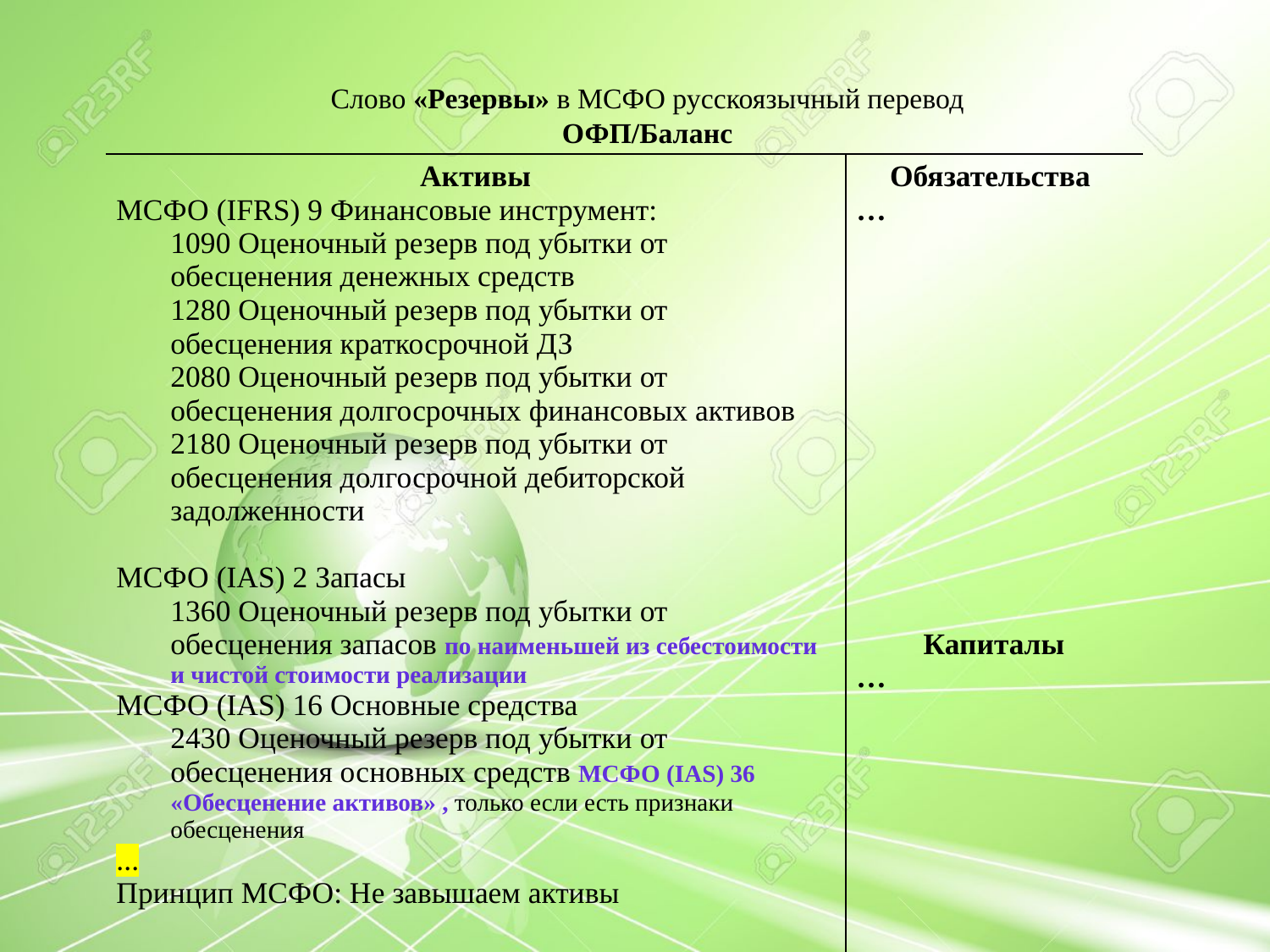

Слово «Резервы» в МСФО русскоязычный перевод
ОФП/Баланс
| Активы МСФО (IFRS) 9 Финансовые инструмент: 1090 Оценочный резерв под убытки от обесценения денежных средств 1280 Оценочный резерв под убытки от обесценения краткосрочной ДЗ 2080 Оценочный резерв под убытки от обесценения долгосрочных финансовых активов 2180 Оценочный резерв под убытки от обесценения долгосрочной дебиторской задолженности МСФО (IAS) 2 Запасы 1360 Оценочный резерв под убытки от обесценения запасов по наименьшей из себестоимости и чистой стоимости реализации МСФО (IAS) 16 Основные средства 2430 Оценочный резерв под убытки от обесценения основных средств МСФО (IAS) 36 «Обесценение активов» , только если есть признаки обесценения ... Принцип МСФО: Не завышаем активы | Обязательства … |
| --- | --- |
|  | Капиталы … |